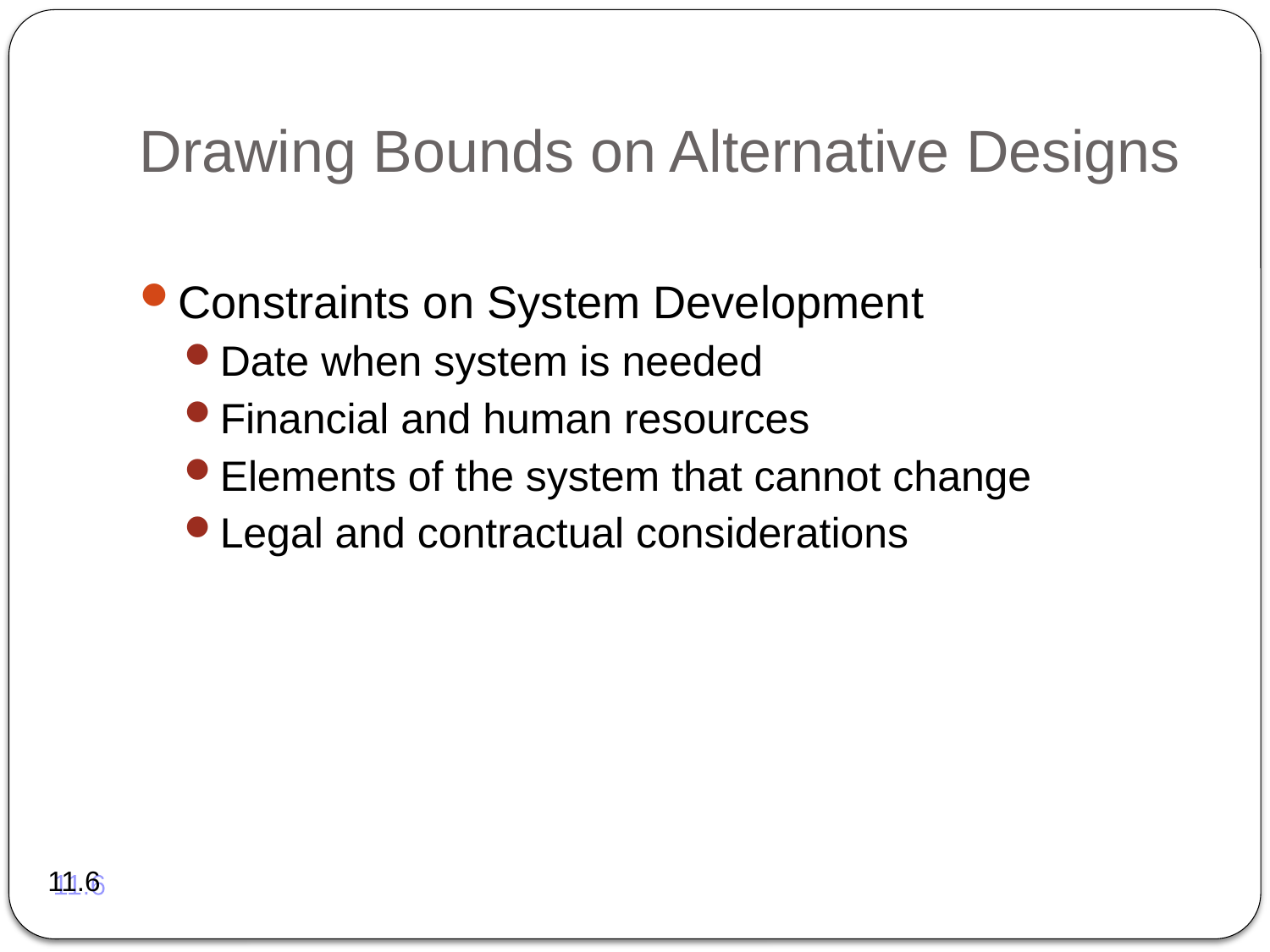

# Drawing Bounds on Alternative Designs

Constraints on System Development
Date when system is needed
Financial and human resources
Elements of the system that cannot change
Legal and contractual considerations
11.6